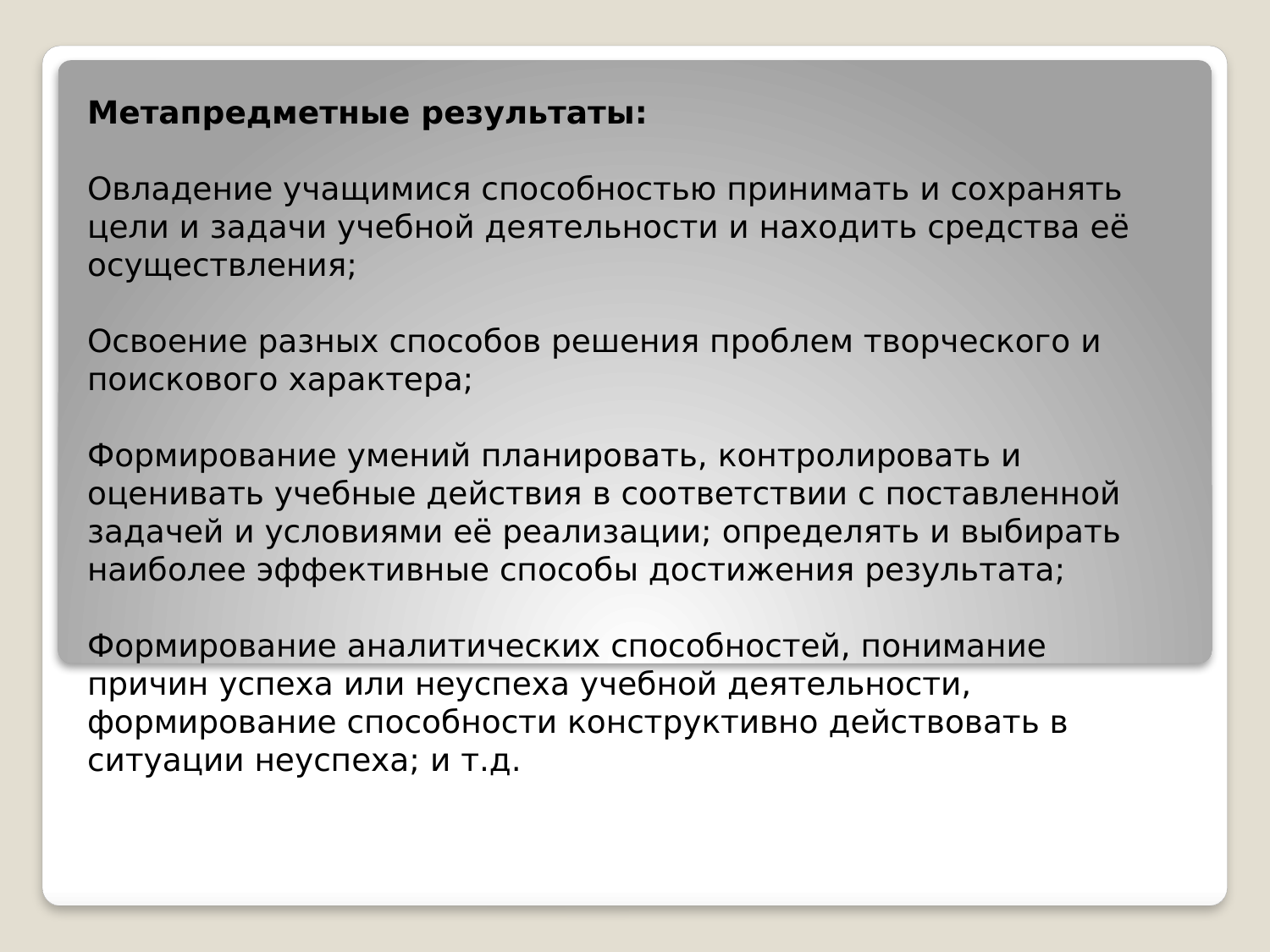

Метапредметные результаты: 
Овладение учащимися способностью принимать и сохранять цели и задачи учебной деятельности и находить средства её осуществления;
Освоение разных способов решения проблем творческого и поискового характера;
Формирование умений планировать, контролировать и оценивать учебные действия в соответствии с поставленной задачей и условиями её реализации; определять и выбирать наиболее эффективные способы достижения результата;
Формирование аналитических способностей, понимание причин успеха или неуспеха учебной деятельности, формирование способности конструктивно действовать в ситуации неуспеха; и т.д.